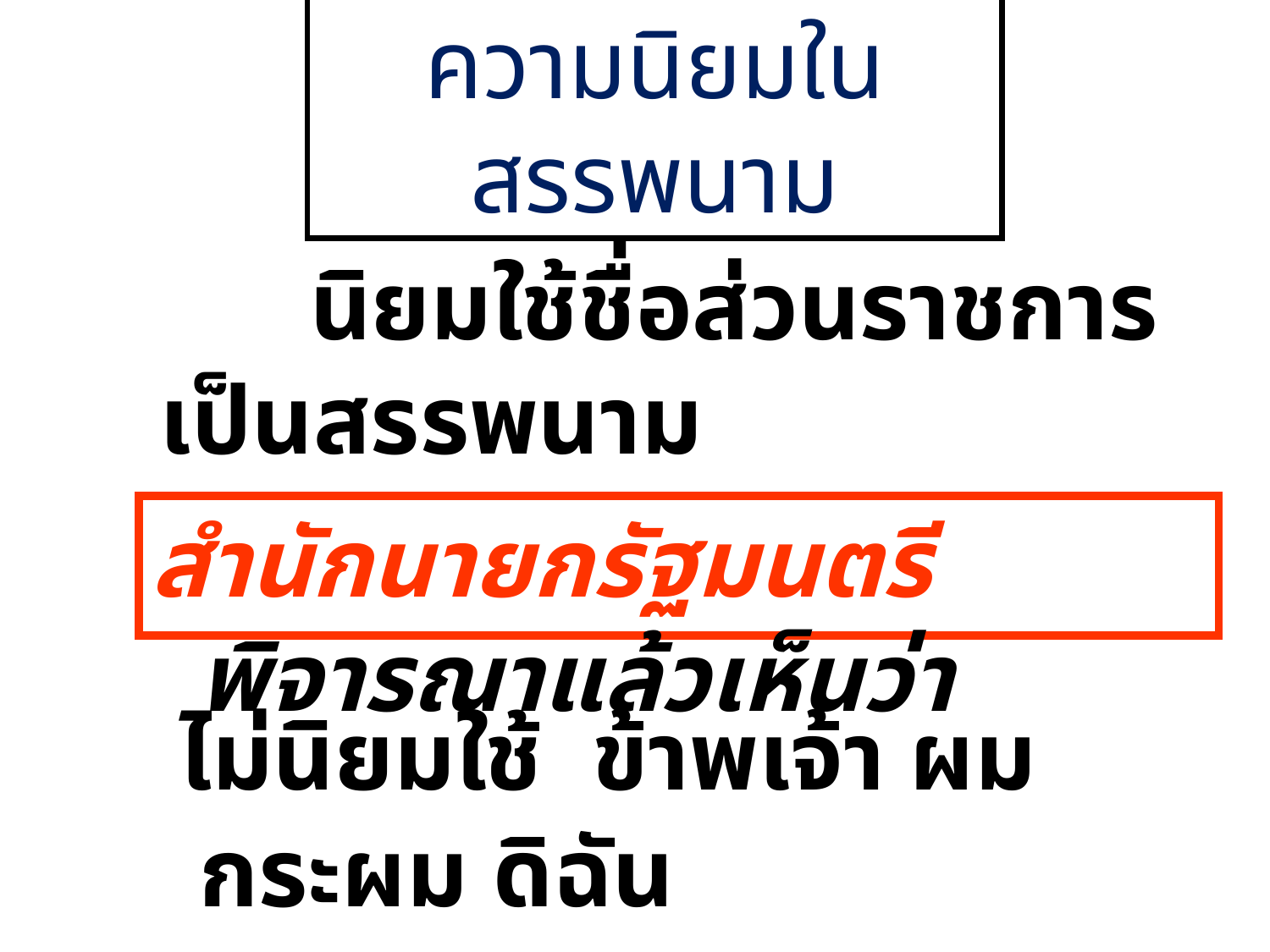

# ความนิยมในสรรพนาม
        นิยมใช้ชื่อส่วนราชการเป็นสรรพนาม
	ในหนังสือราชการ
สำนักนายกรัฐมนตรีพิจารณาแล้วเห็นว่า
 ไม่นิยมใช้  ข้าพเจ้า ผม กระผม ดิฉัน
 เว้นแต่   ลงนามหนังสือในฐานะส่วนตัว